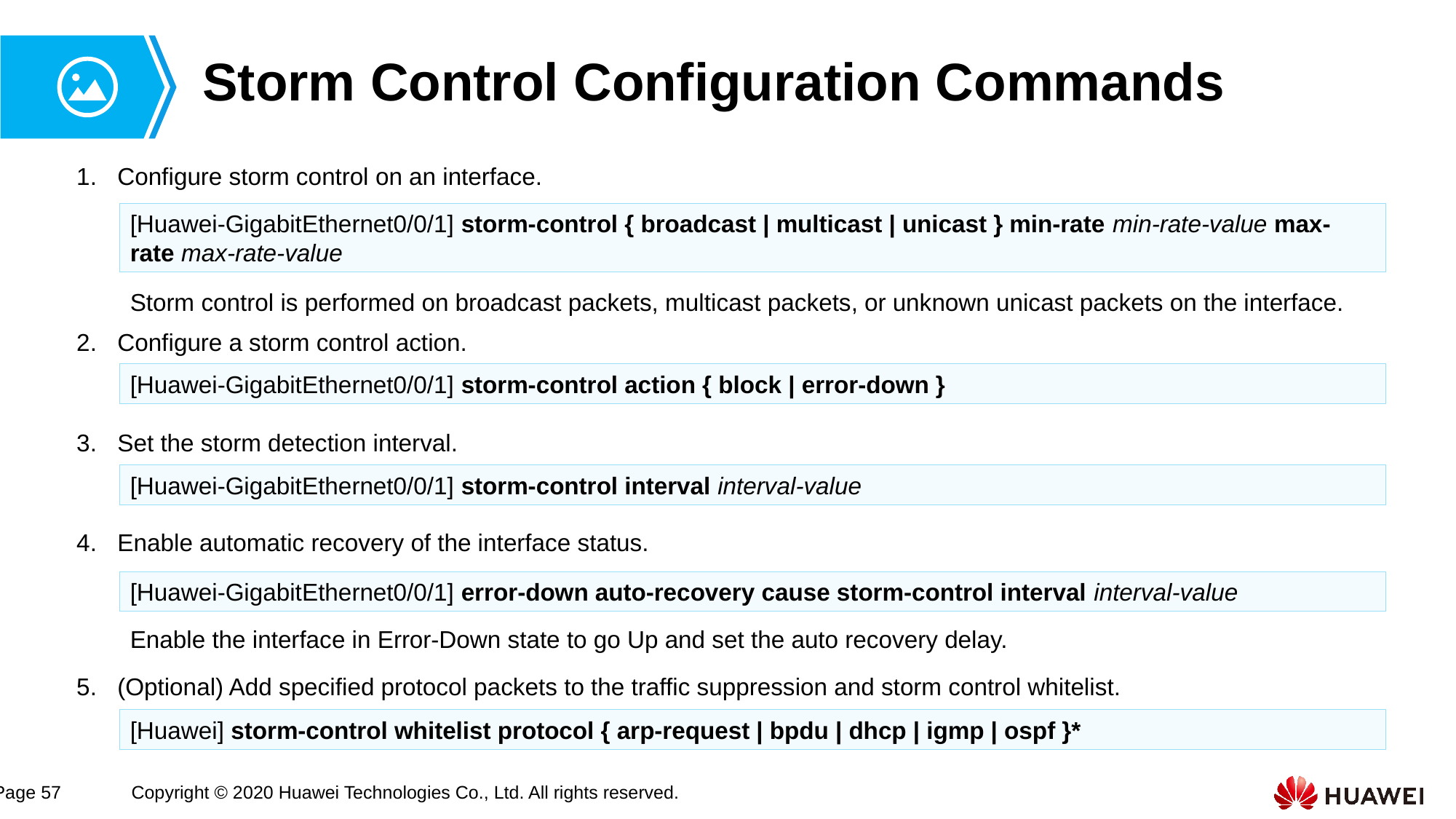

# Storm Control Configuration Commands
Configure storm control on an interface.
[Huawei-GigabitEthernet0/0/1] storm-control { broadcast | multicast | unicast } min-rate min-rate-value max-rate max-rate-value
Storm control is performed on broadcast packets, multicast packets, or unknown unicast packets on the interface.
Configure a storm control action.
[Huawei-GigabitEthernet0/0/1] storm-control action { block | error-down }
Set the storm detection interval.
[Huawei-GigabitEthernet0/0/1] storm-control interval interval-value
Enable automatic recovery of the interface status.
[Huawei-GigabitEthernet0/0/1] error-down auto-recovery cause storm-control interval interval-value
Enable the interface in Error-Down state to go Up and set the auto recovery delay.
(Optional) Add specified protocol packets to the traffic suppression and storm control whitelist.
[Huawei] storm-control whitelist protocol { arp-request | bpdu | dhcp | igmp | ospf }*